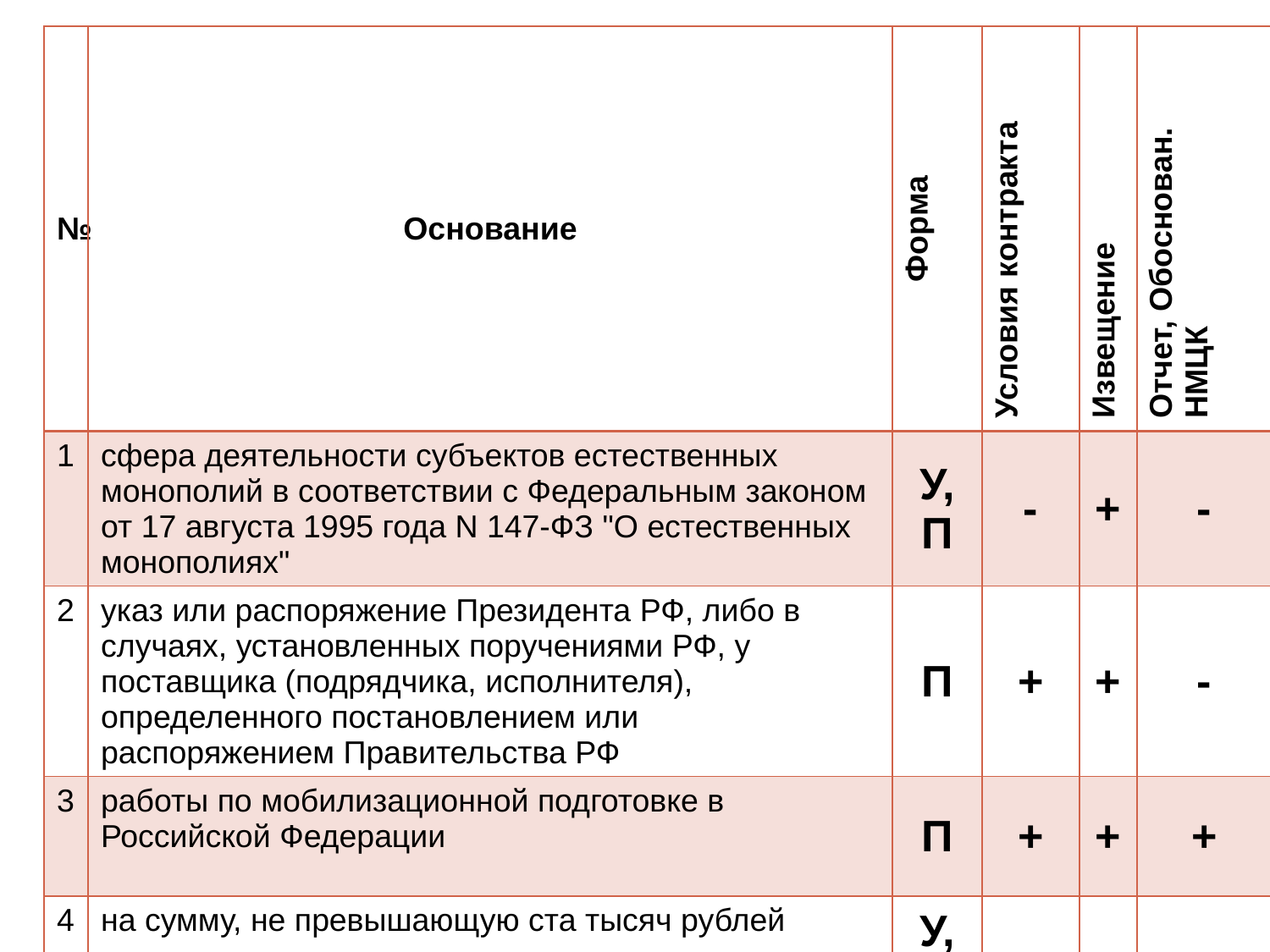

| № | Основание | Форма | Условия контракта | Извещение | Отчет, Обоснован. НМЦК |
| --- | --- | --- | --- | --- | --- |
| 1 | сфера деятельности субъектов естественных монополий в соответствии с Федеральным законом от 17 августа 1995 года N 147-ФЗ "О естественных монополиях" | У,П | - | + | - |
| 2 | указ или распоряжение Президента РФ, либо в случаях, установленных поручениями РФ, у поставщика (подрядчика, исполнителя), определенного постановлением или распоряжением Правительства РФ | П | + | + | - |
| 3 | работы по мобилизационной подготовке в Российской Федерации | П | + | + | + |
| 4 | на сумму, не превышающую ста тысяч рублей | У,П | - | - | - |
| 5 | на сумму, не превышающую четырехсот тысяч рублей | У,П | - | - | - |